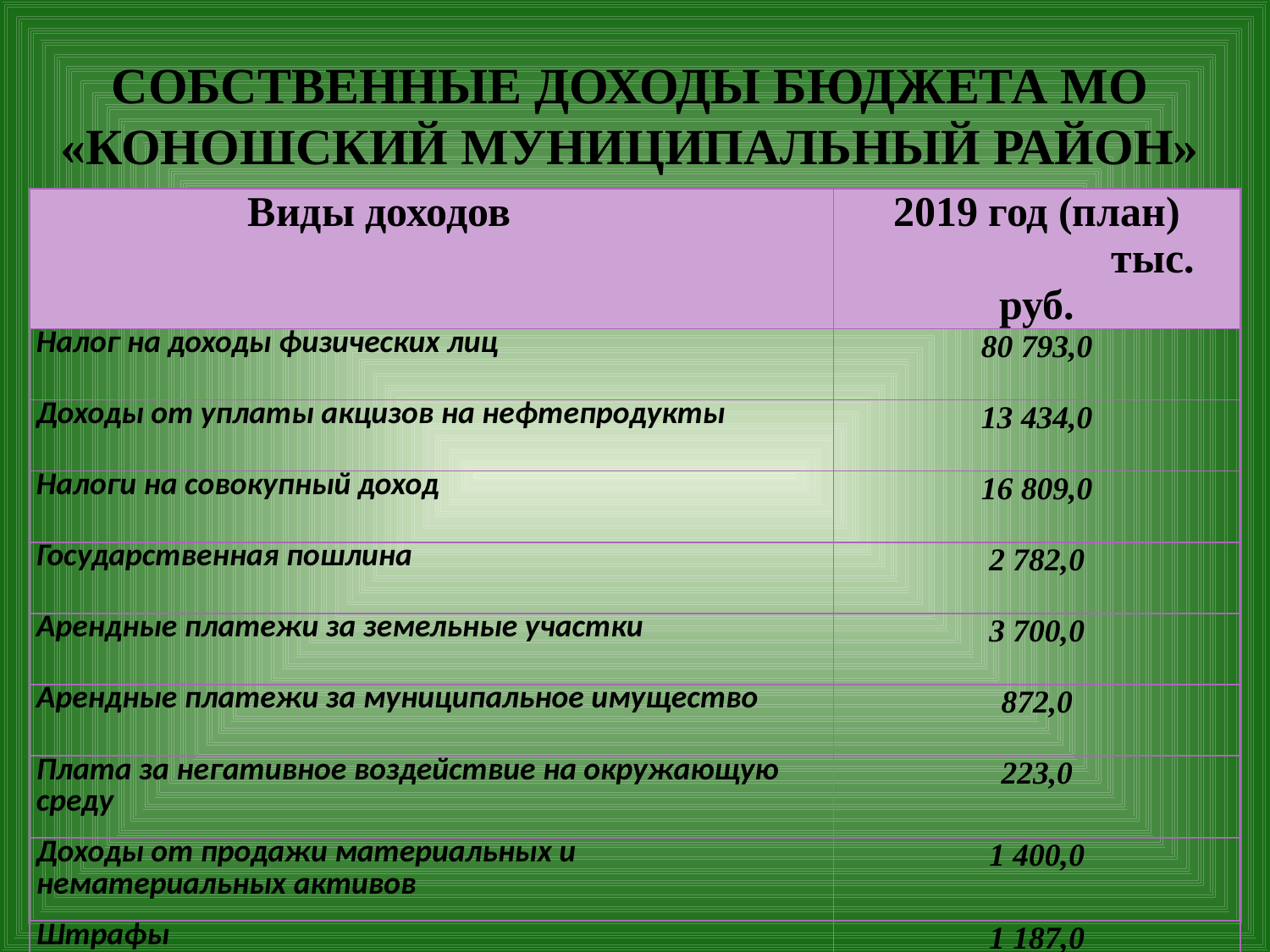

# СОБСТВЕННЫЕ ДОХОДЫ БЮДЖЕТА МО «КОНОШСКИЙ МУНИЦИПАЛЬНЫЙ РАЙОН»
| Виды доходов | 2019 год (план) тыс. руб. |
| --- | --- |
| Налог на доходы физических лиц | 80 793,0 |
| Доходы от уплаты акцизов на нефтепродукты | 13 434,0 |
| Налоги на совокупный доход | 16 809,0 |
| Государственная пошлина | 2 782,0 |
| Арендные платежи за земельные участки | 3 700,0 |
| Арендные платежи за муниципальное имущество | 872,0 |
| Плата за негативное воздействие на окружающую среду | 223,0 |
| Доходы от продажи материальных и нематериальных активов | 1 400,0 |
| Штрафы | 1 187,0 |